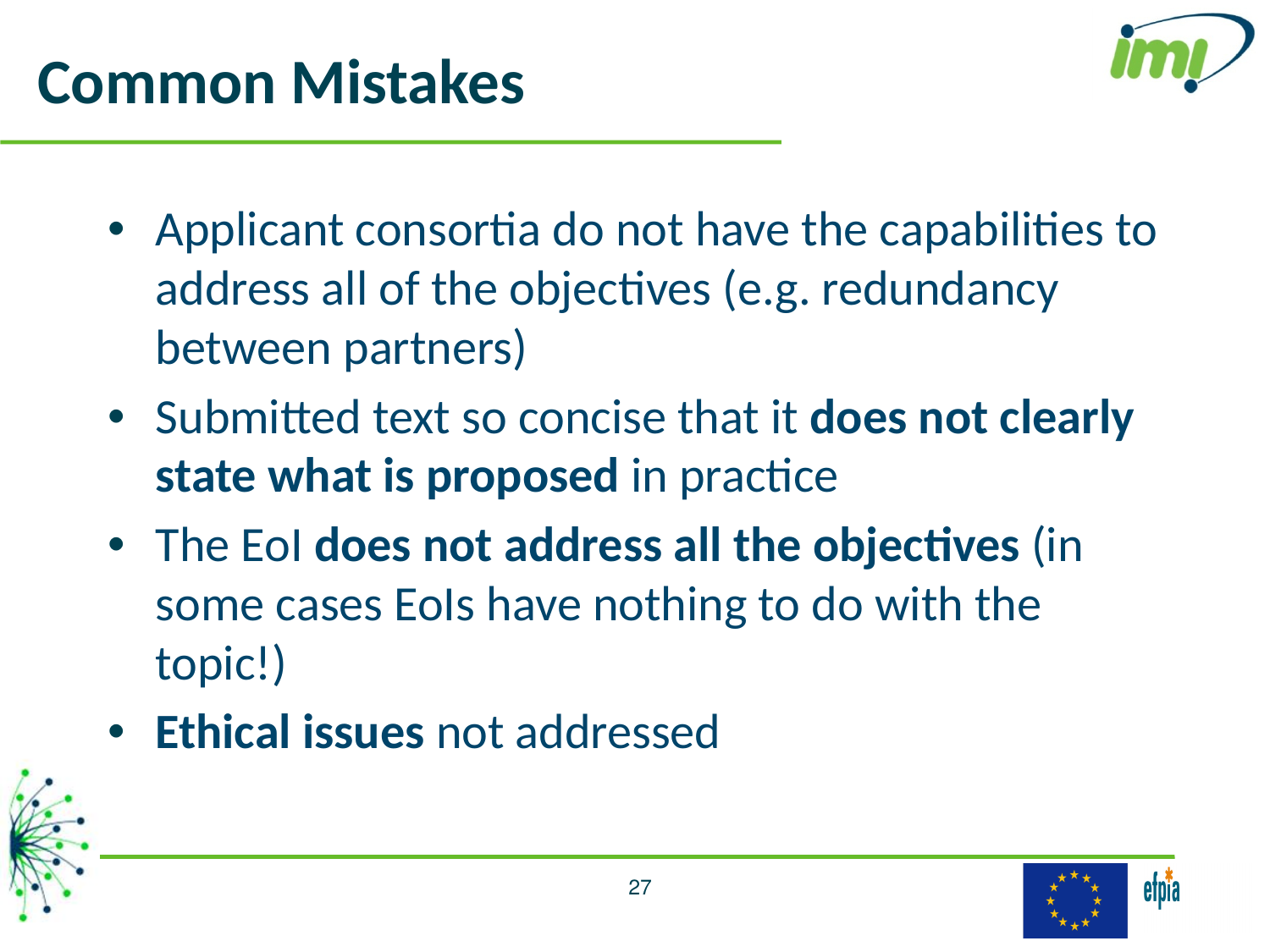

# Common Mistakes

Applicant consortia do not have the capabilities to address all of the objectives (e.g. redundancy between partners)
Submitted text so concise that it does not clearly state what is proposed in practice
The EoI does not address all the objectives (in some cases EoIs have nothing to do with the topic!)
Ethical issues not addressed
27